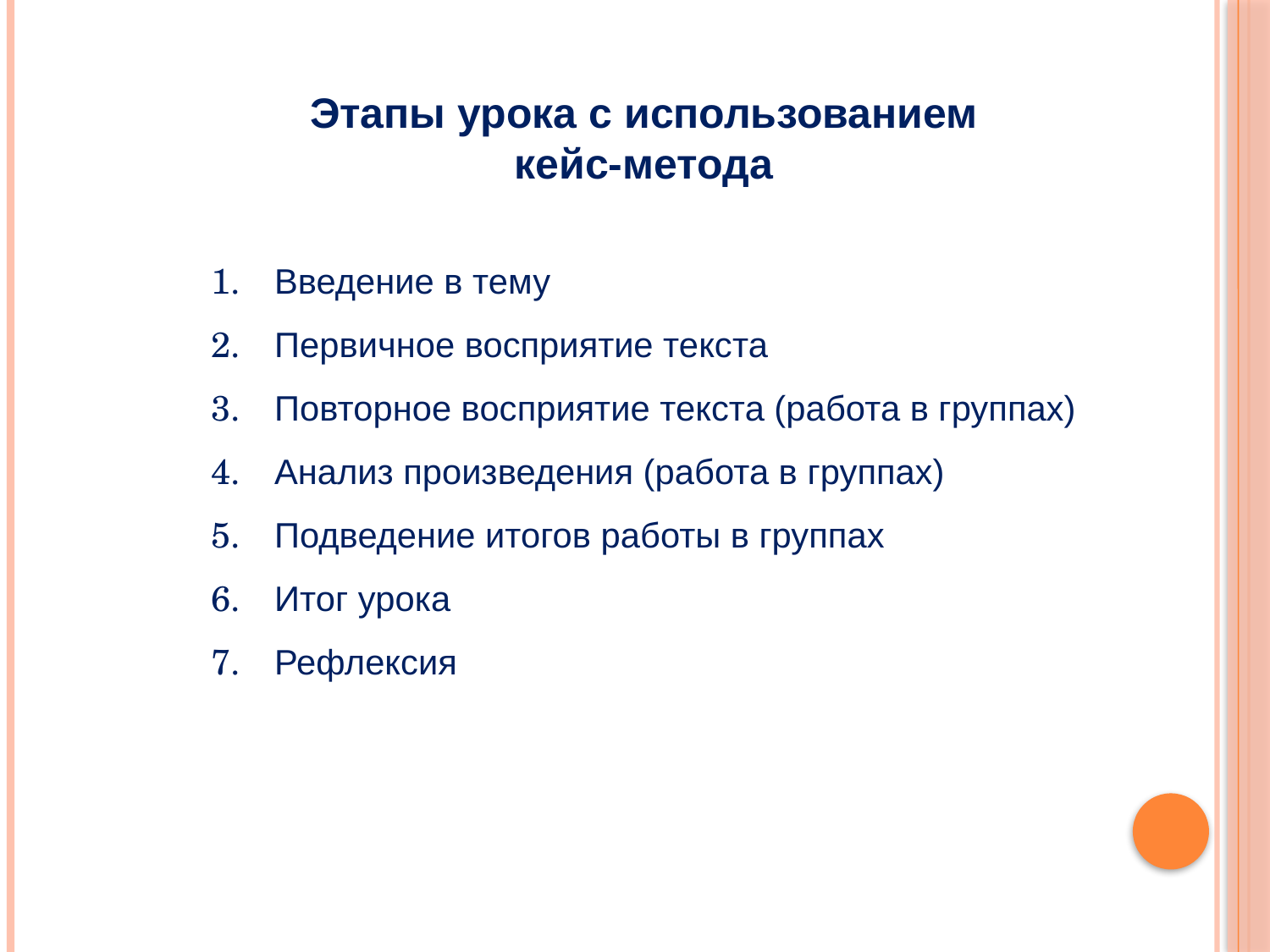

Этапы урока с использованием
кейс-метода

Введение в тему
Первичное восприятие текста
Повторное восприятие текста (работа в группах)
Анализ произведения (работа в группах)
Подведение итогов работы в группах
Итог урока
Рефлексия